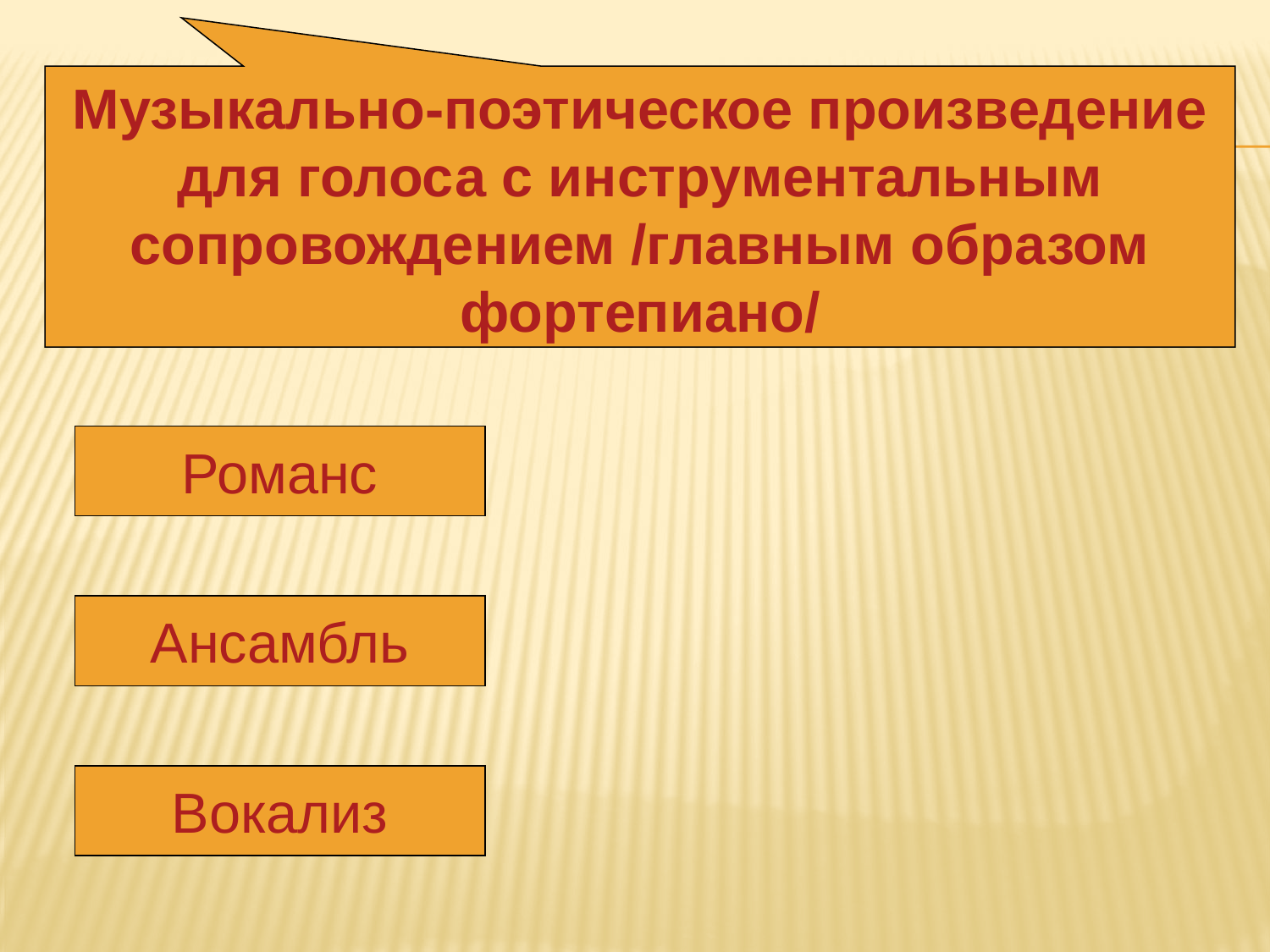

Музыкально-поэтическое произведение для голоса с инструментальным
сопровождением /главным образом фортепиано/
Романс
Ансамбль
Вокализ